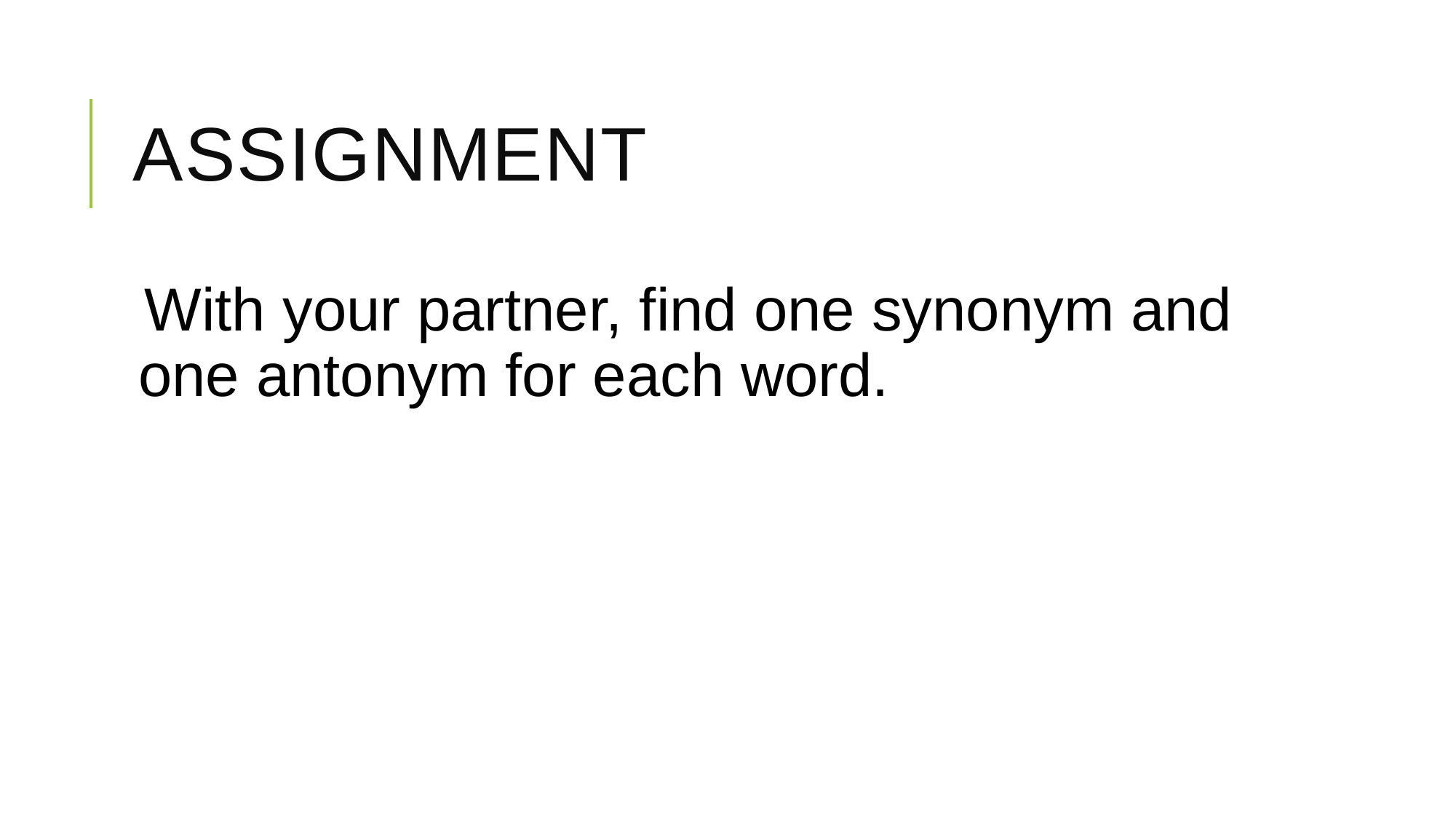

# Assignment
With your partner, find one synonym and one antonym for each word.